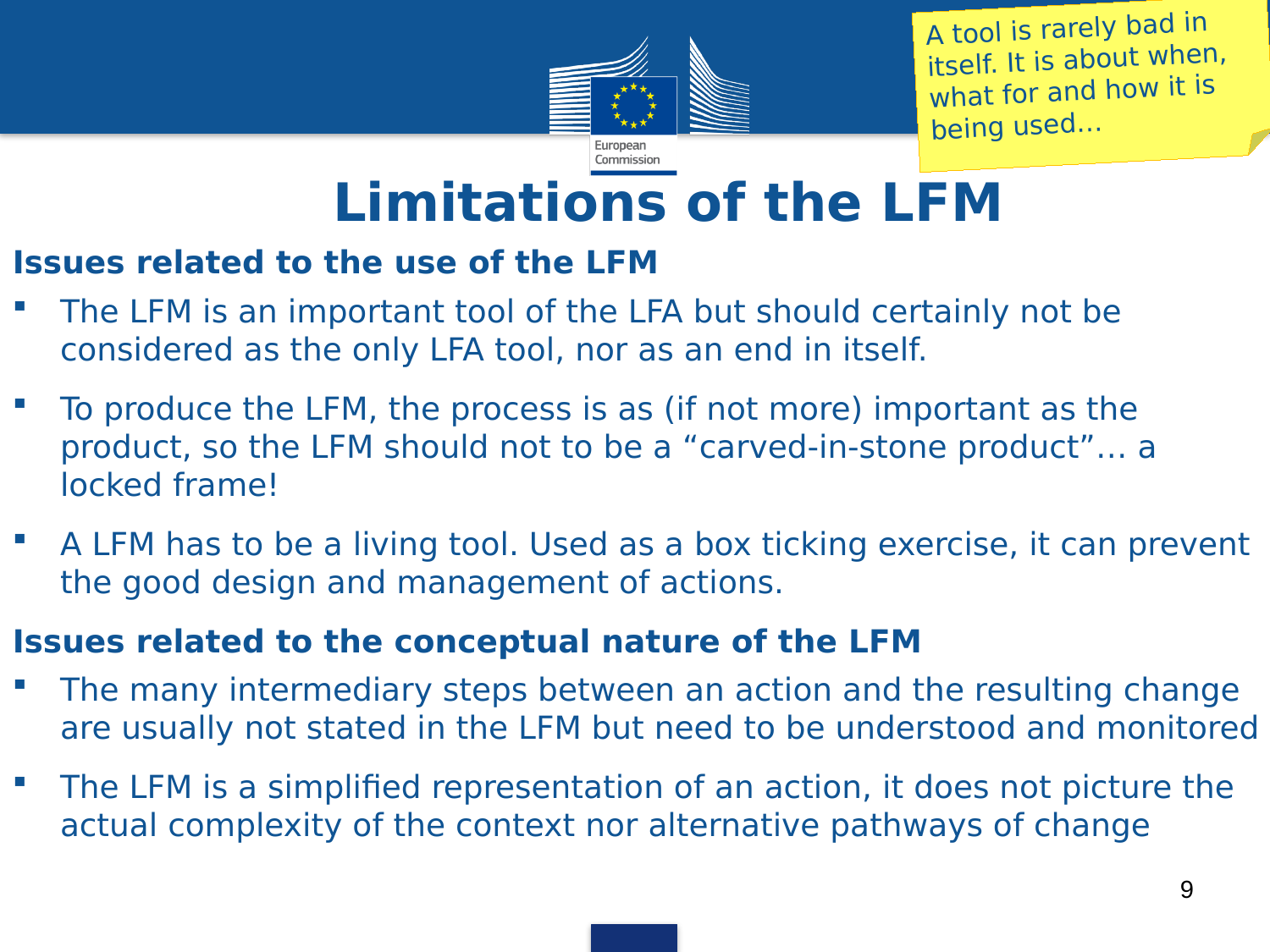

A tool is rarely bad in itself. It is about when, what for and how it is being used…
Limitations of the LFM
Issues related to the use of the LFM
The LFM is an important tool of the LFA but should certainly not be considered as the only LFA tool, nor as an end in itself.
To produce the LFM, the process is as (if not more) important as the product, so the LFM should not to be a “carved-in-stone product”… a locked frame!
A LFM has to be a living tool. Used as a box ticking exercise, it can prevent the good design and management of actions.
Issues related to the conceptual nature of the LFM
The many intermediary steps between an action and the resulting change are usually not stated in the LFM but need to be understood and monitored
The LFM is a simplified representation of an action, it does not picture the actual complexity of the context nor alternative pathways of change
9